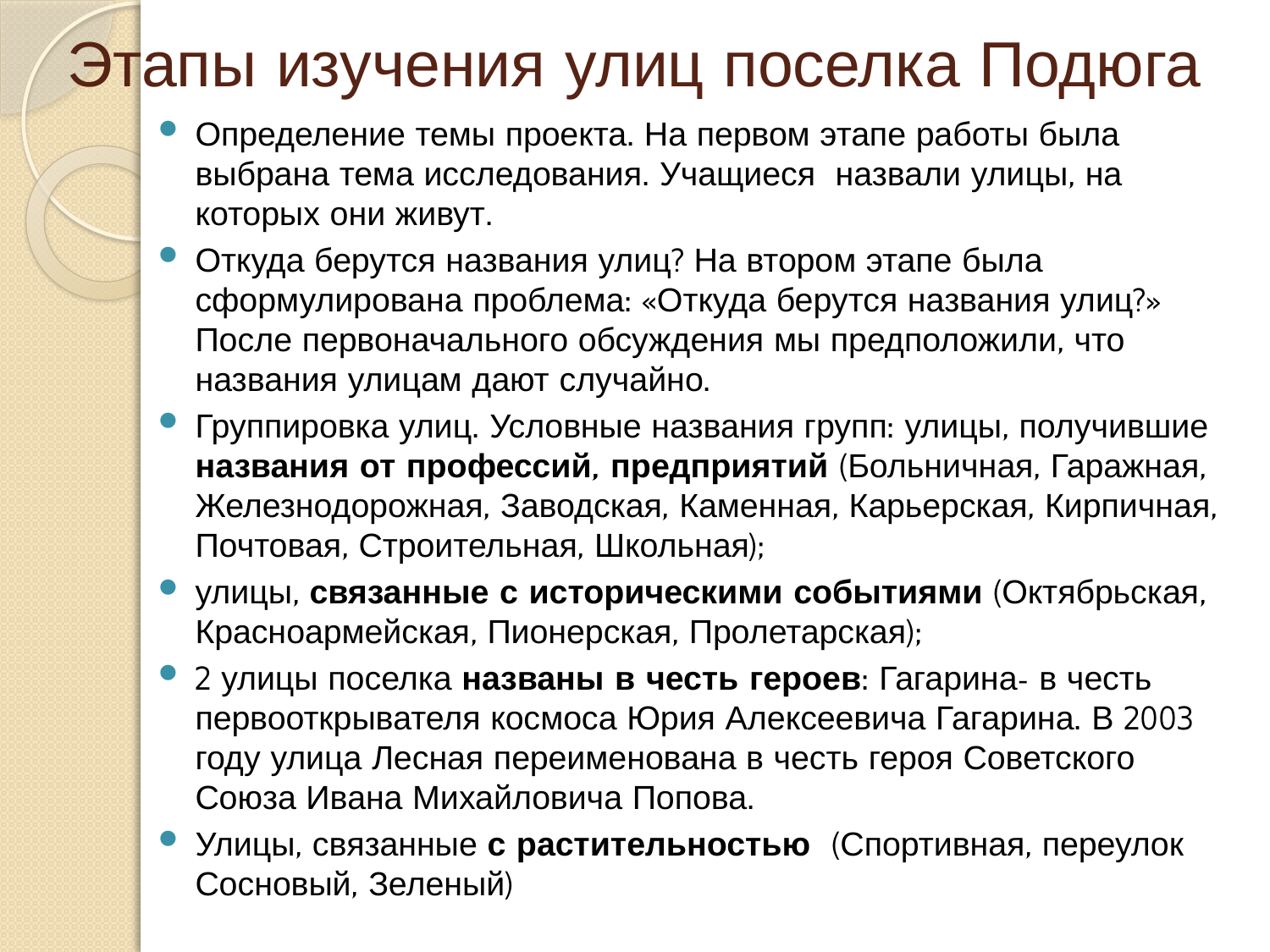

# Этапы изучения улиц поселка Подюга
Определение темы проекта. На первом этапе работы была выбрана тема исследования. Учащиеся  назвали улицы, на которых они живут.
Откуда берутся названия улиц? На втором этапе была сформулирована проблема: «Откуда берутся названия улиц?» После первоначального обсуждения мы предположили, что названия улицам дают случайно.
Группировка улиц. Условные названия групп: улицы, получившие названия от профессий, предприятий (Больничная, Гаражная, Железнодорожная, Заводская, Каменная, Карьерская, Кирпичная, Почтовая, Строительная, Школьная);
улицы, связанные с историческими событиями (Октябрьская, Красноармейская, Пионерская, Пролетарская);
2 улицы поселка названы в честь героев: Гагарина- в честь первооткрывателя космоса Юрия Алексеевича Гагарина. В 2003 году улица Лесная переименована в честь героя Советского Союза Ивана Михайловича Попова.
Улицы, связанные с растительностью  (Спортивная, переулок Сосновый, Зеленый)